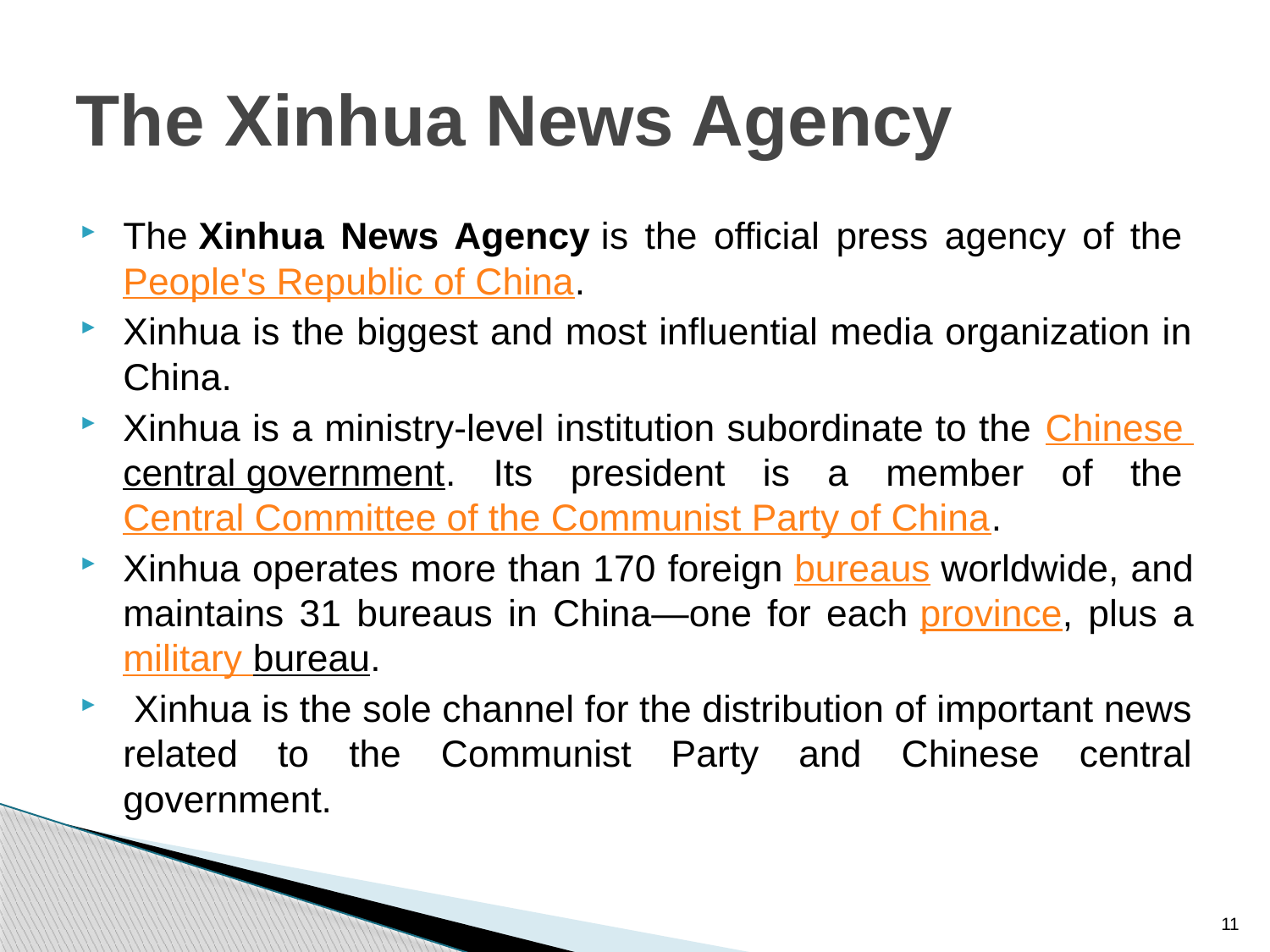

# The Xinhua News Agency
The Xinhua News Agency is the official press agency of the People's Republic of China.
Xinhua is the biggest and most influential media organization in China.
Xinhua is a ministry-level institution subordinate to the Chinese central government. Its president is a member of the Central Committee of the Communist Party of China.
Xinhua operates more than 170 foreign bureaus worldwide, and maintains 31 bureaus in China—one for each province, plus a military bureau.
 Xinhua is the sole channel for the distribution of important news related to the Communist Party and Chinese central government.

11